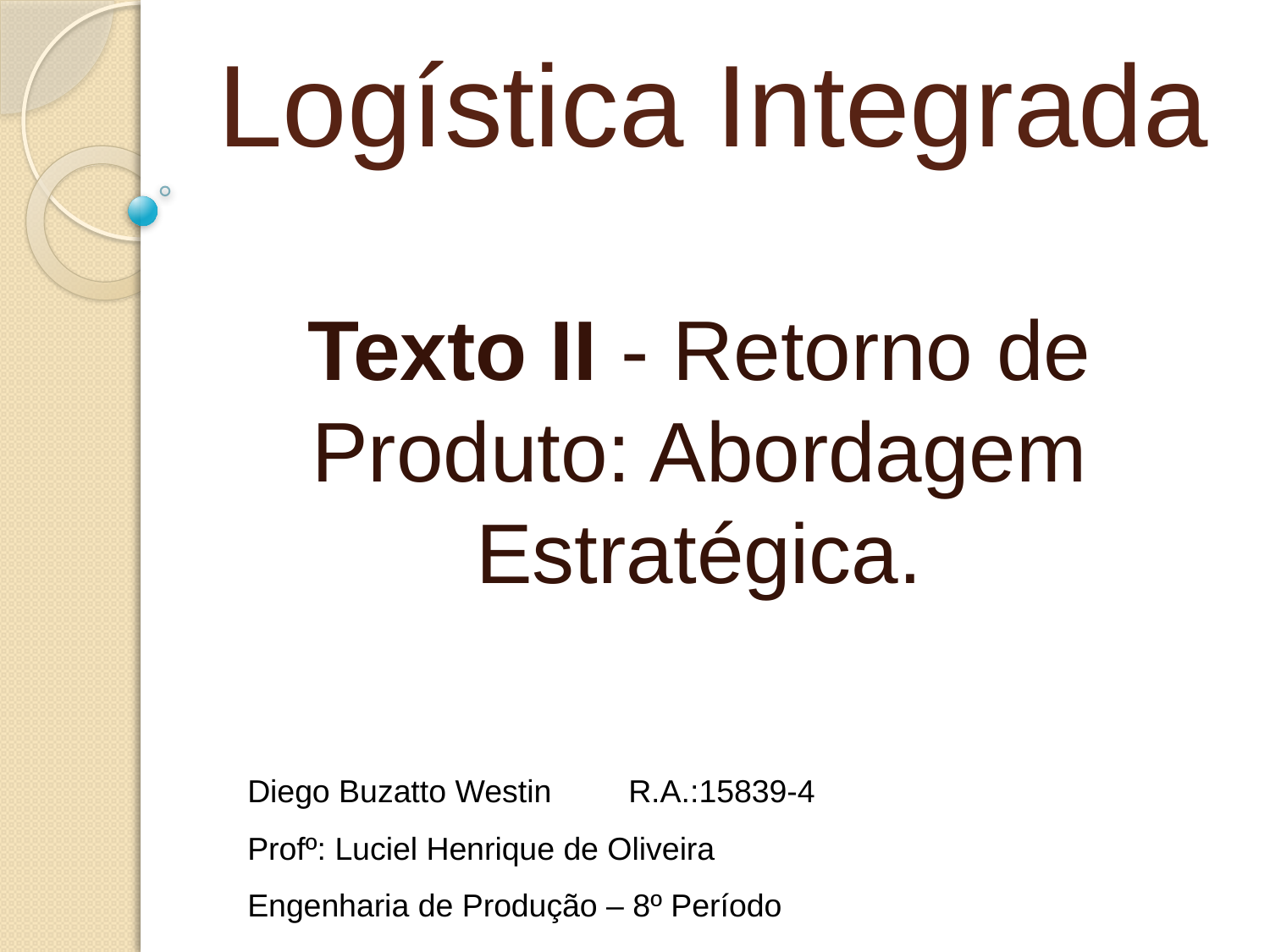

# Logística Integrada
Texto II - Retorno de Produto: Abordagem Estratégica.
Diego Buzatto Westin	R.A.:15839-4
Profº: Luciel Henrique de Oliveira
Engenharia de Produção – 8º Período